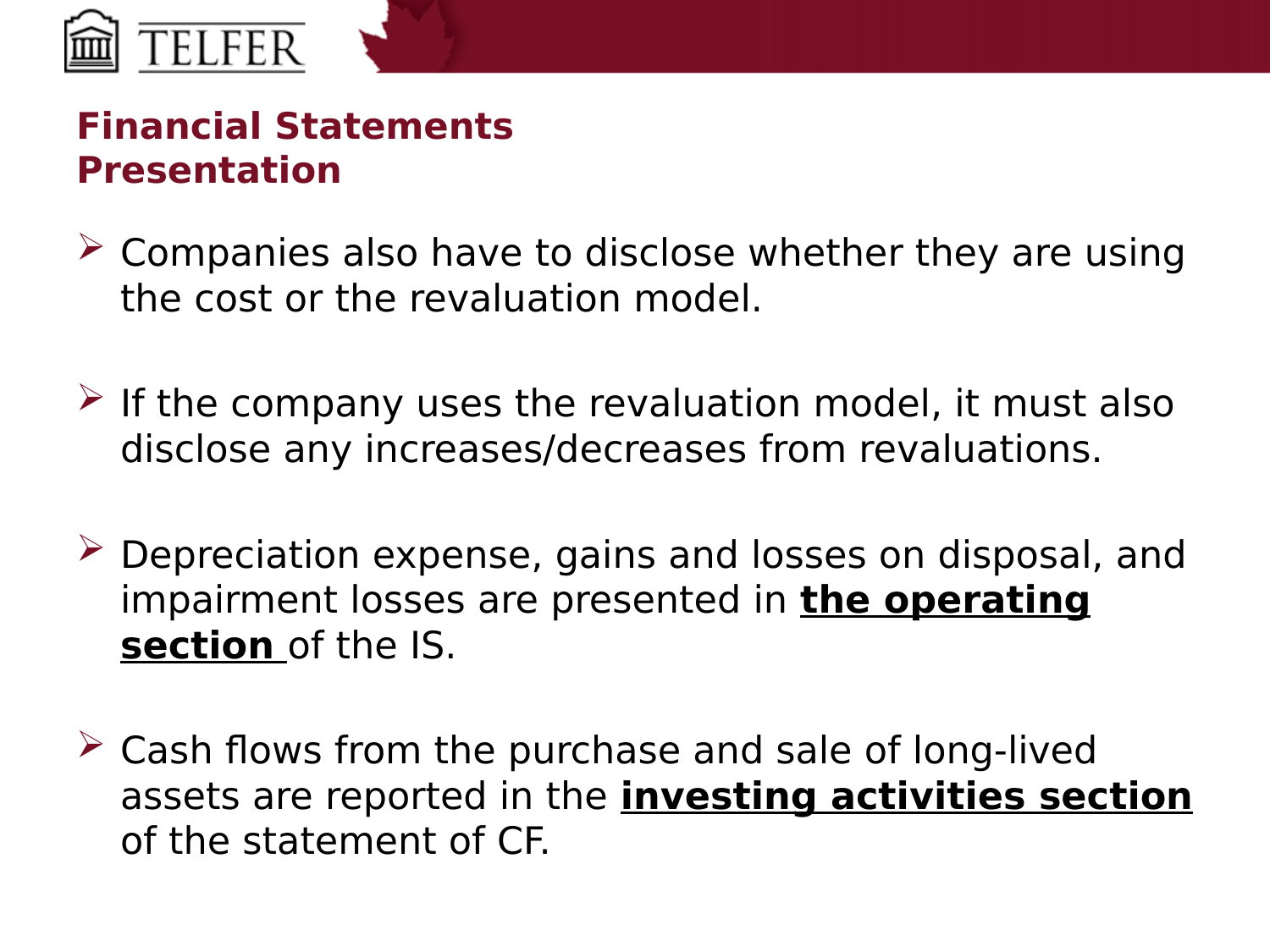

# Financial Statements Presentation
Companies also have to disclose whether they are using the cost or the revaluation model.

If the company uses the revaluation model, it must also disclose any increases/decreases from revaluations.

Depreciation expense, gains and losses on disposal, and impairment losses are presented in the operating section of the IS.

Cash flows from the purchase and sale of long-lived assets are reported in the investing activities section of the statement of CF.